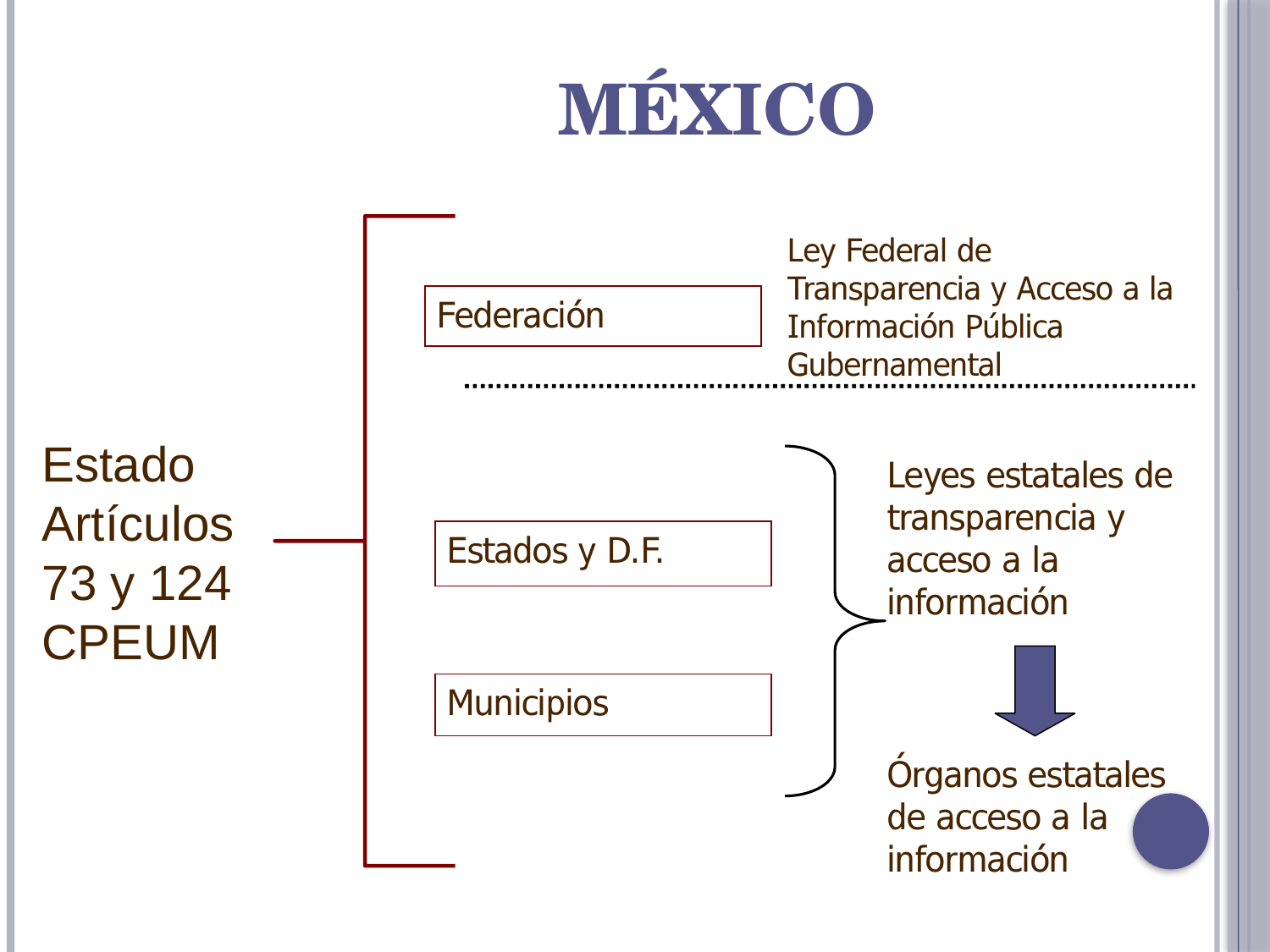

# México

Ley Federal de Transparencia y Acceso a la Información Pública Gubernamental

Federación

Estado
Artículos 73 y 124 CPEUM

Leyes estatales de transparencia y acceso a la información
Estados y D.F.

Municipios
Órganos estatales de acceso a la información